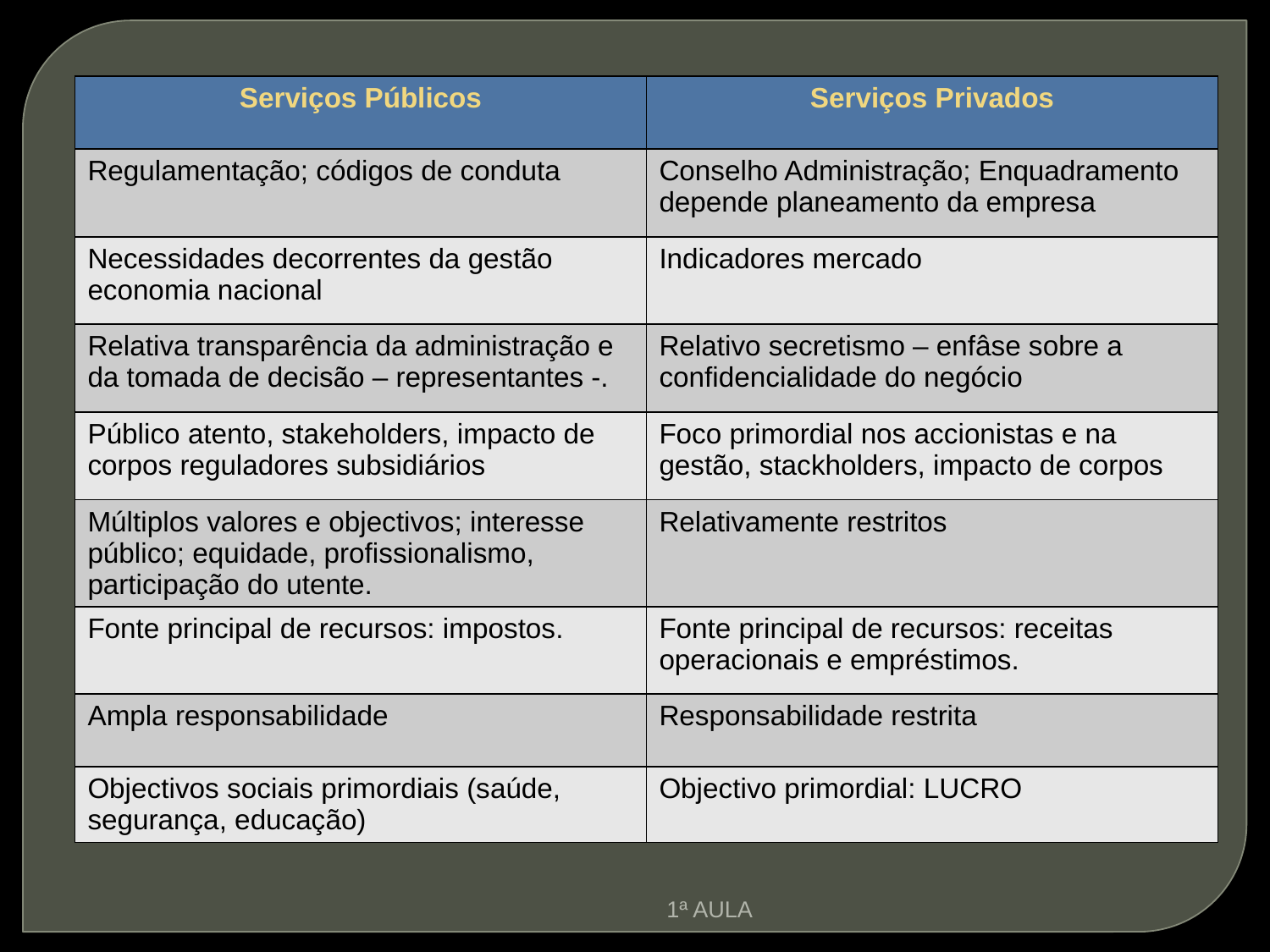

| Serviços Públicos | Serviços Privados |
| --- | --- |
| Regulamentação; códigos de conduta | Conselho Administração; Enquadramento depende planeamento da empresa |
| Necessidades decorrentes da gestão economia nacional | Indicadores mercado |
| Relativa transparência da administração e da tomada de decisão – representantes -. | Relativo secretismo – enfâse sobre a confidencialidade do negócio |
| Público atento, stakeholders, impacto de corpos reguladores subsidiários | Foco primordial nos accionistas e na gestão, stackholders, impacto de corpos |
| Múltiplos valores e objectivos; interesse público; equidade, profissionalismo, participação do utente. | Relativamente restritos |
| Fonte principal de recursos: impostos. | Fonte principal de recursos: receitas operacionais e empréstimos. |
| Ampla responsabilidade | Responsabilidade restrita |
| Objectivos sociais primordiais (saúde, segurança, educação) | Objectivo primordial: LUCRO |
1ª AULA